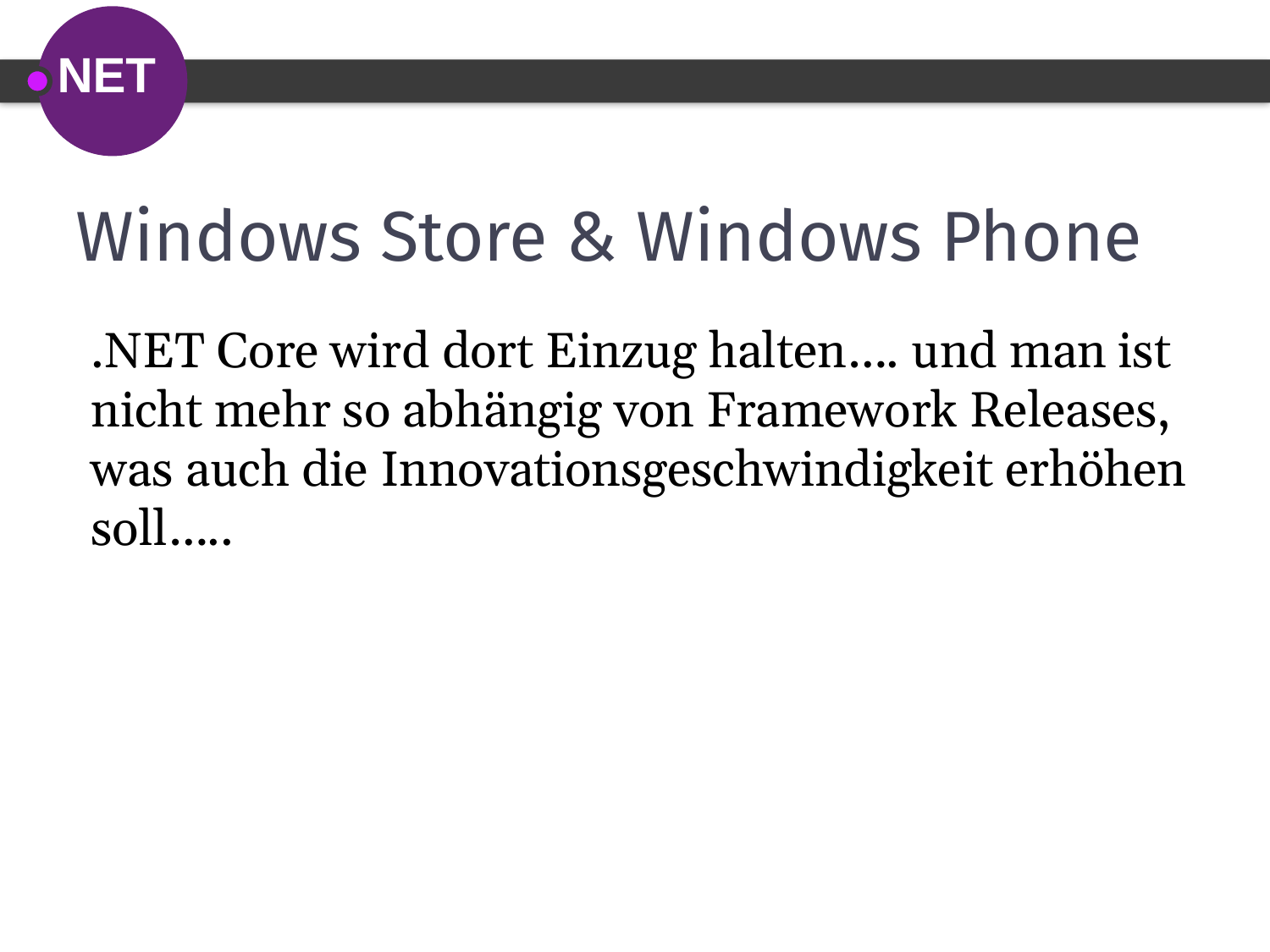

# Windows Store & Windows Phone
.NET Core wird dort Einzug halten…. und man ist nicht mehr so abhängig von Framework Releases, was auch die Innovationsgeschwindigkeit erhöhen soll…..